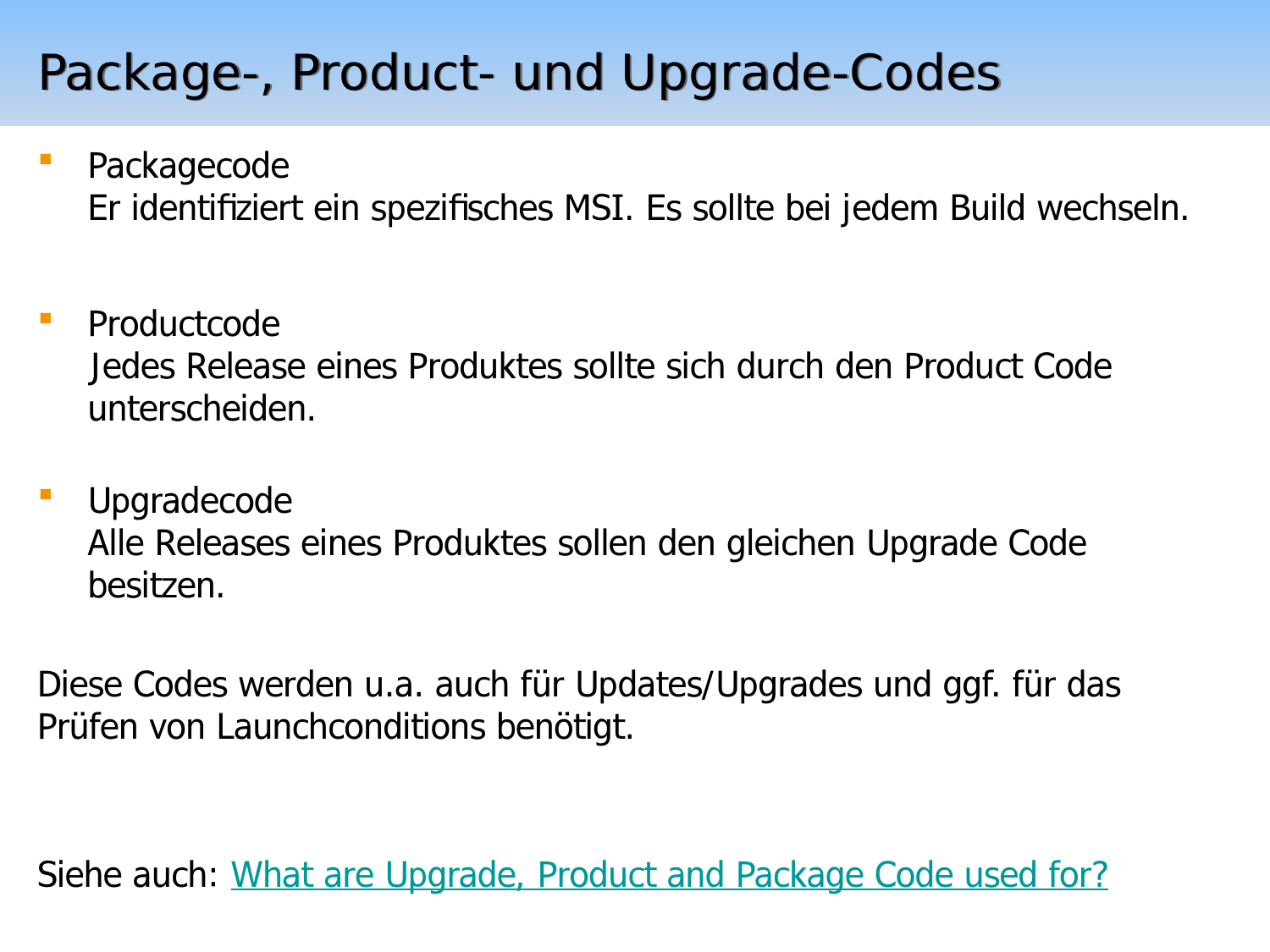

# Package-, Product- und Upgrade-Codes
Packagecode
Er identifiziert ein spezifisches MSI. Es sollte bei jedem Build wechseln.

Productcode
Jedes Release eines Produktes sollte sich durch den Product Code unterscheiden.
Upgradecode
Alle Releases eines Produktes sollen den gleichen Upgrade Code besitzen.

Diese Codes werden u.a. auch für Updates/Upgrades und ggf. für das Prüfen von Launchconditions benötigt.

Siehe auch: What are Upgrade, Product and Package Code used for?